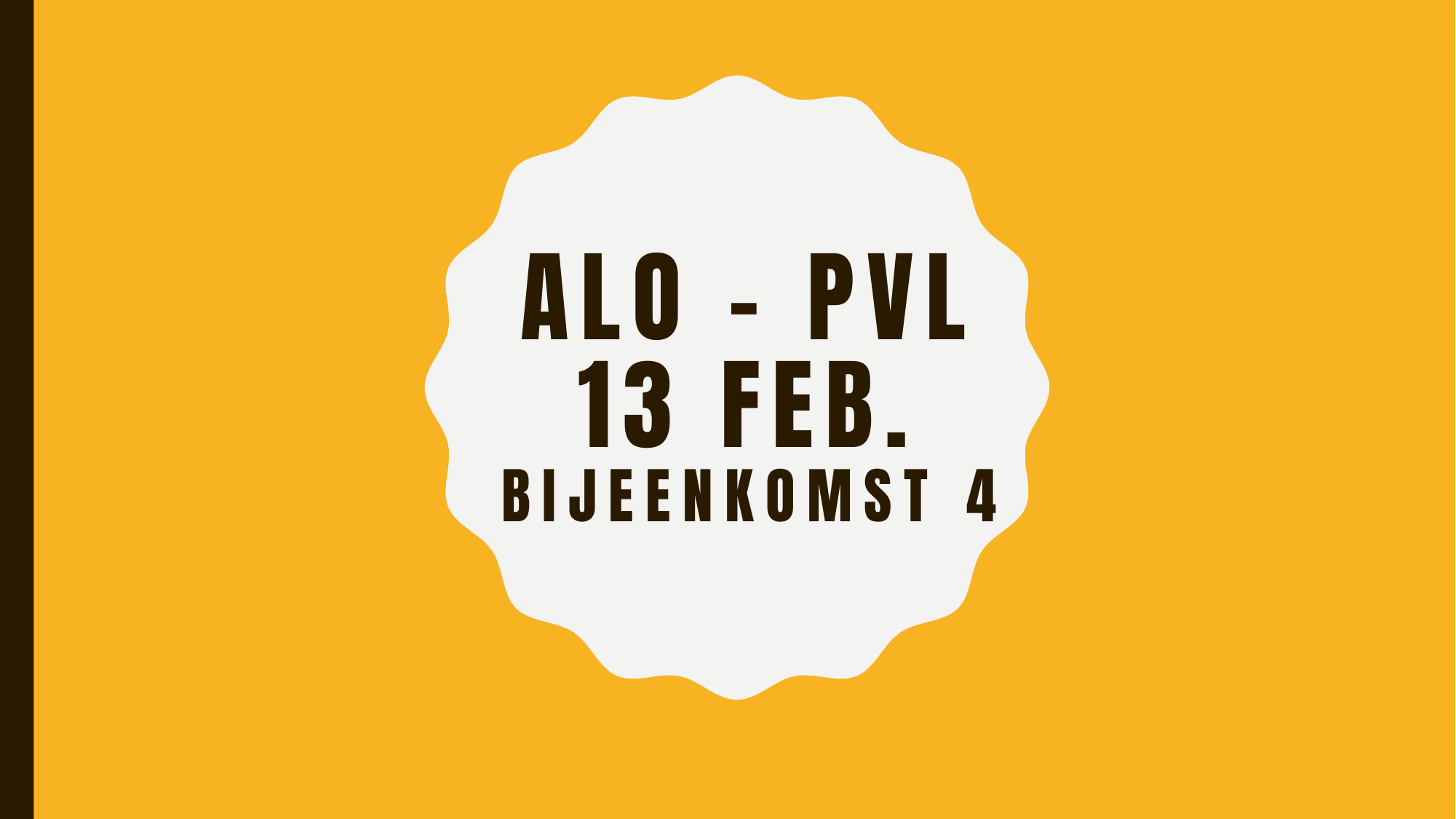

# ALO – PvL 13 feb. Bijeenkomst 4